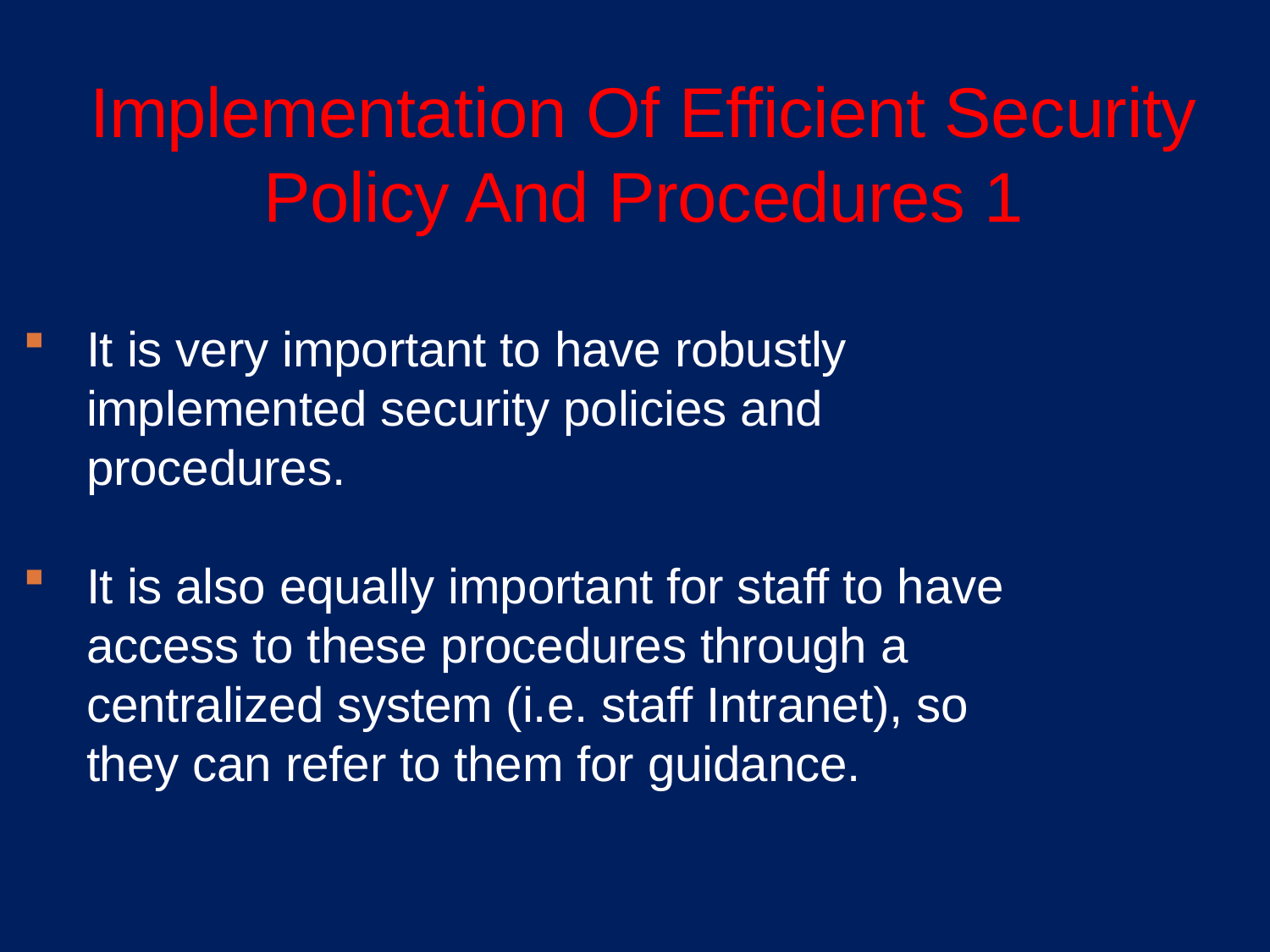

# Implementation Of Efficient Security Policy And Procedures 1
It is very important to have robustly implemented security policies and procedures.

It is also equally important for staff to have access to these procedures through a centralized system (i.e. staff Intranet), so they can refer to them for guidance.